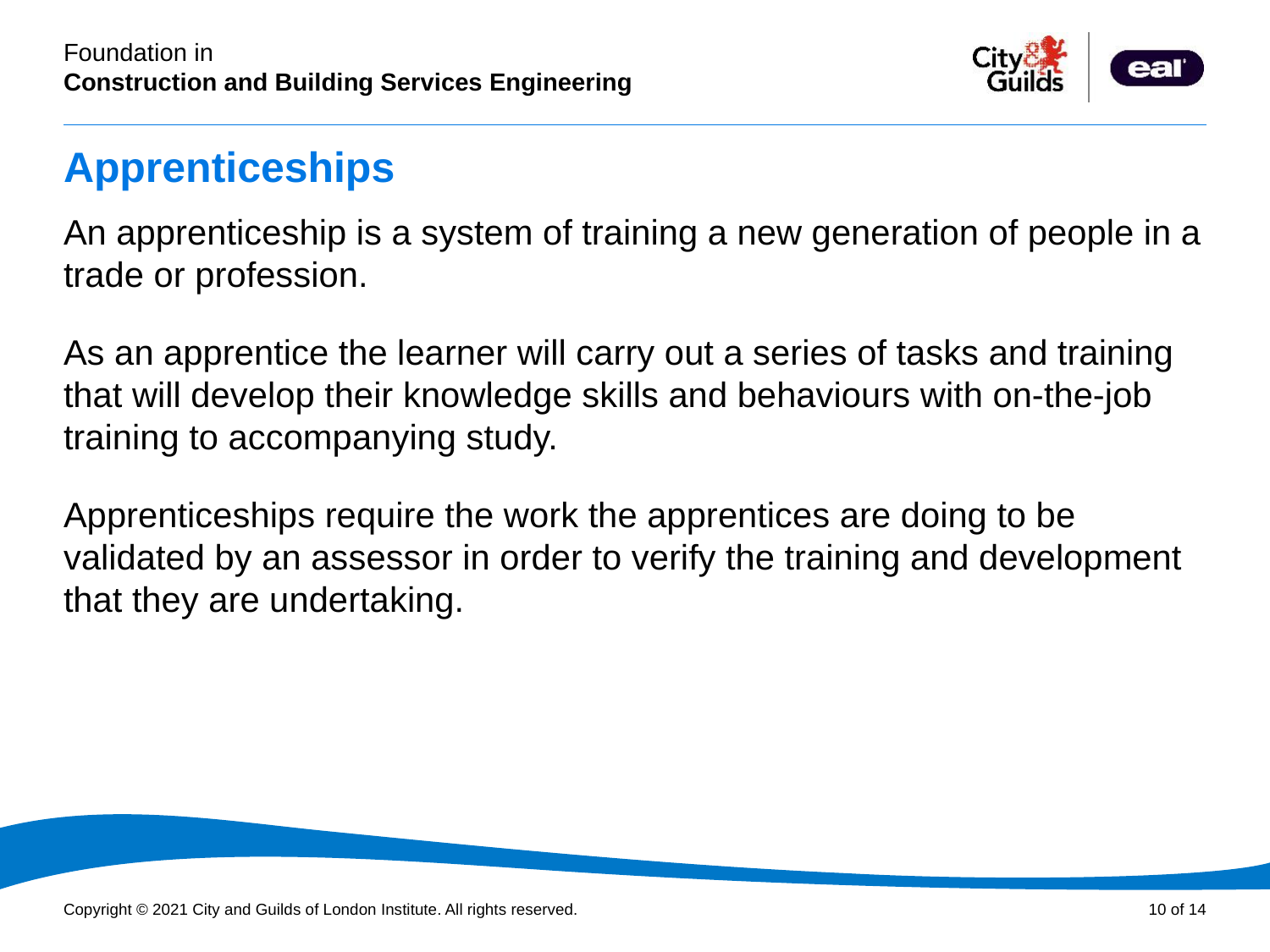

# Apprenticeships
An apprenticeship is a system of training a new generation of people in a trade or profession.
As an apprentice the learner will carry out a series of tasks and training that will develop their knowledge skills and behaviours with on-the-job training to accompanying study.
Apprenticeships require the work the apprentices are doing to be validated by an assessor in order to verify the training and development that they are undertaking.